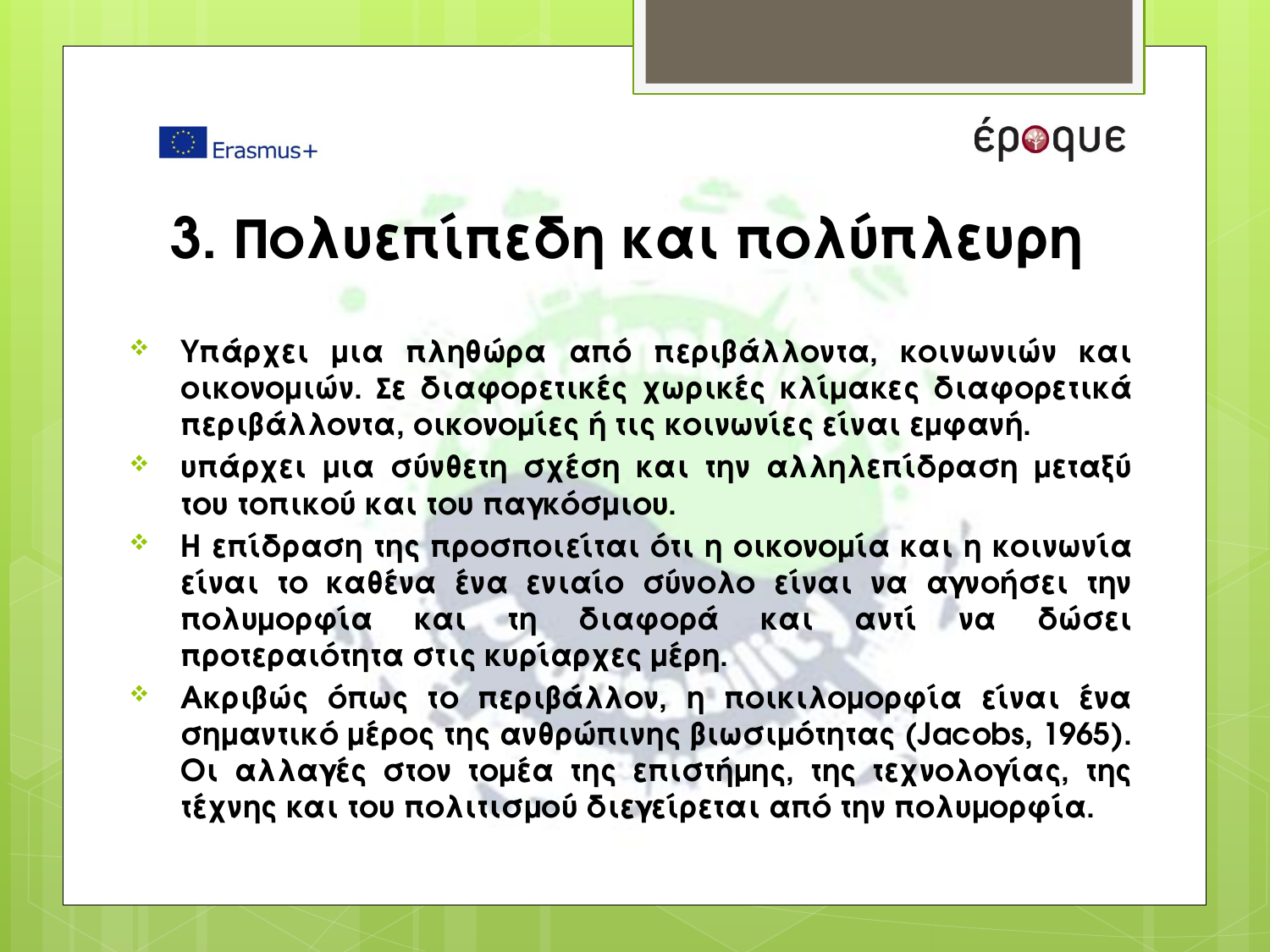

# 3. Πολυεπίπεδη και πολύπλευρη
Υπάρχει μια πληθώρα από περιβάλλοντα, κοινωνιών και οικονομιών. Σε διαφορετικές χωρικές κλίμακες διαφορετικά περιβάλλοντα, οικονομίες ή τις κοινωνίες είναι εμφανή.
υπάρχει μια σύνθετη σχέση και την αλληλεπίδραση μεταξύ του τοπικού και του παγκόσμιου.
Η επίδραση της προσποιείται ότι η οικονομία και η κοινωνία είναι το καθένα ένα ενιαίο σύνολο είναι να αγνοήσει την πολυμορφία και τη διαφορά και αντί να δώσει προτεραιότητα στις κυρίαρχες μέρη.
Ακριβώς όπως το περιβάλλον, η ποικιλομορφία είναι ένα σημαντικό μέρος της ανθρώπινης βιωσιμότητας (Jacobs, 1965). Οι αλλαγές στον τομέα της επιστήμης, της τεχνολογίας, της τέχνης και του πολιτισμού διεγείρεται από την πολυμορφία.